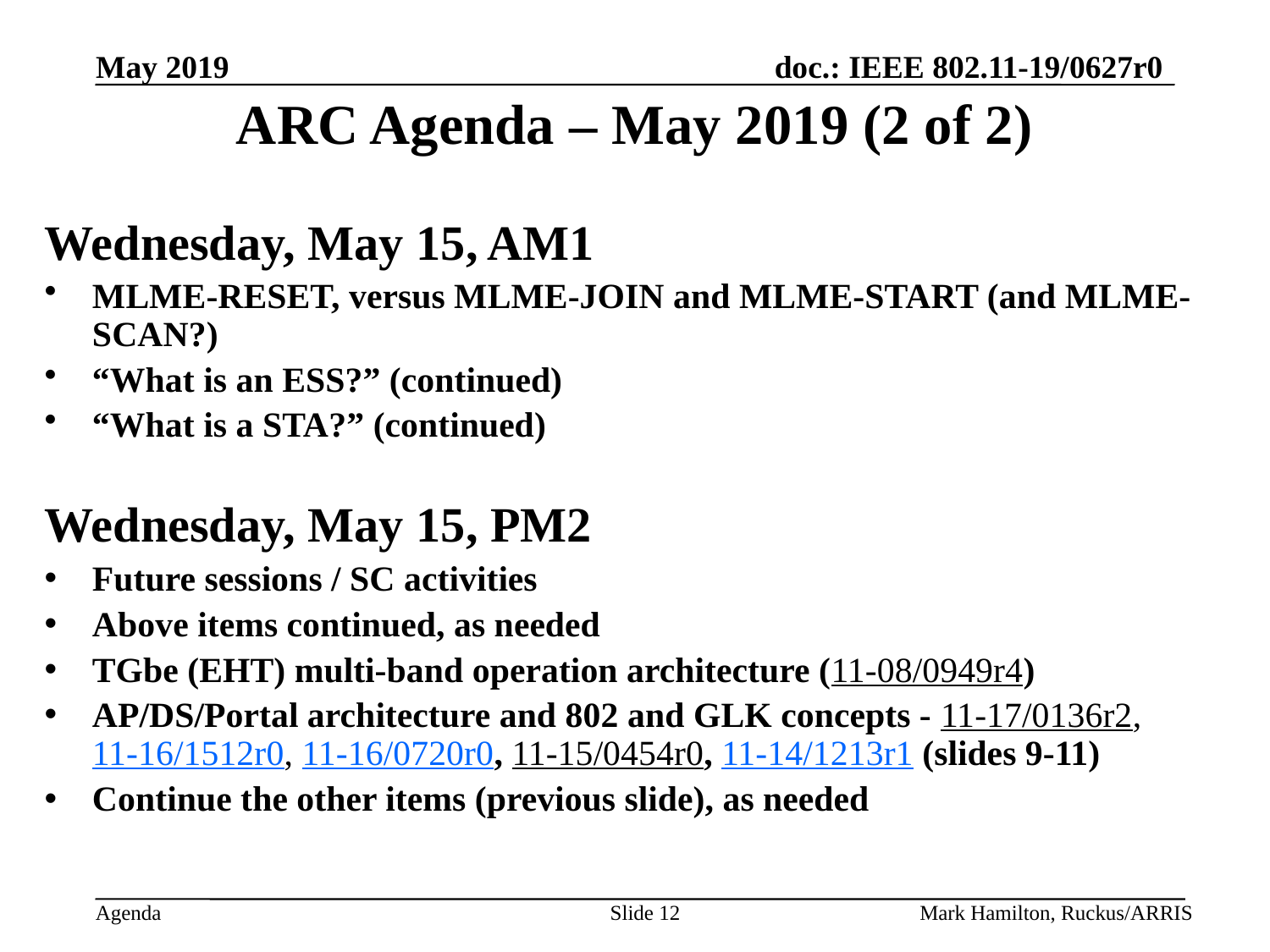

# ARC Agenda – May 2019 (2 of 2)
Wednesday, May 15, AM1
MLME-RESET, versus MLME-JOIN and MLME-START (and MLME-SCAN?)
“What is an ESS?” (continued)
“What is a STA?” (continued)

Wednesday, May 15, PM2
Future sessions / SC activities
Above items continued, as needed
TGbe (EHT) multi-band operation architecture (11-08/0949r4)
AP/DS/Portal architecture and 802 and GLK concepts - 11-17/0136r2, 11-16/1512r0, 11-16/0720r0, 11-15/0454r0, 11-14/1213r1 (slides 9-11)
Continue the other items (previous slide), as needed